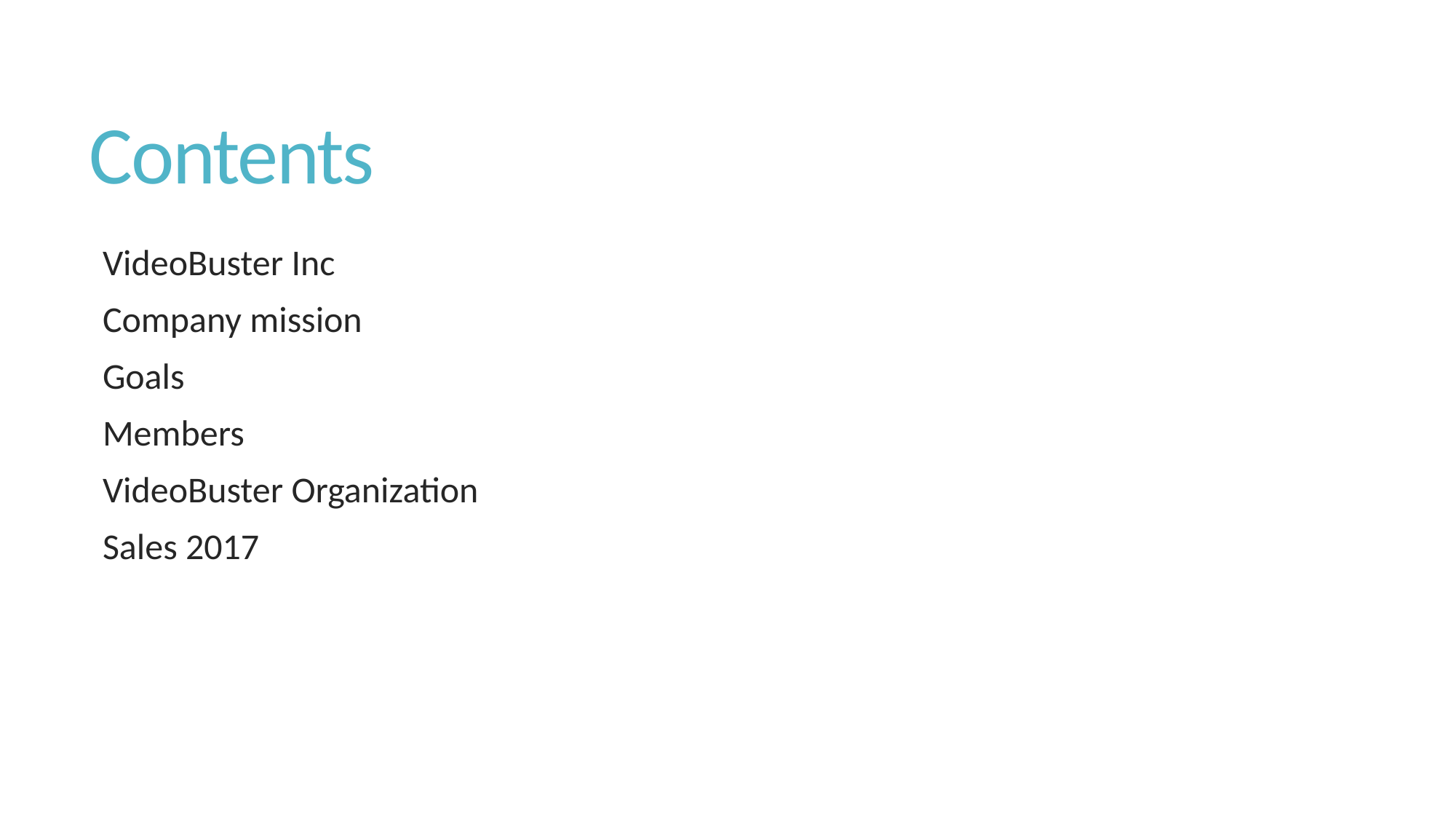

# Contents
VideoBuster Inc
Company mission
Goals
Members
VideoBuster Organization
Sales 2017